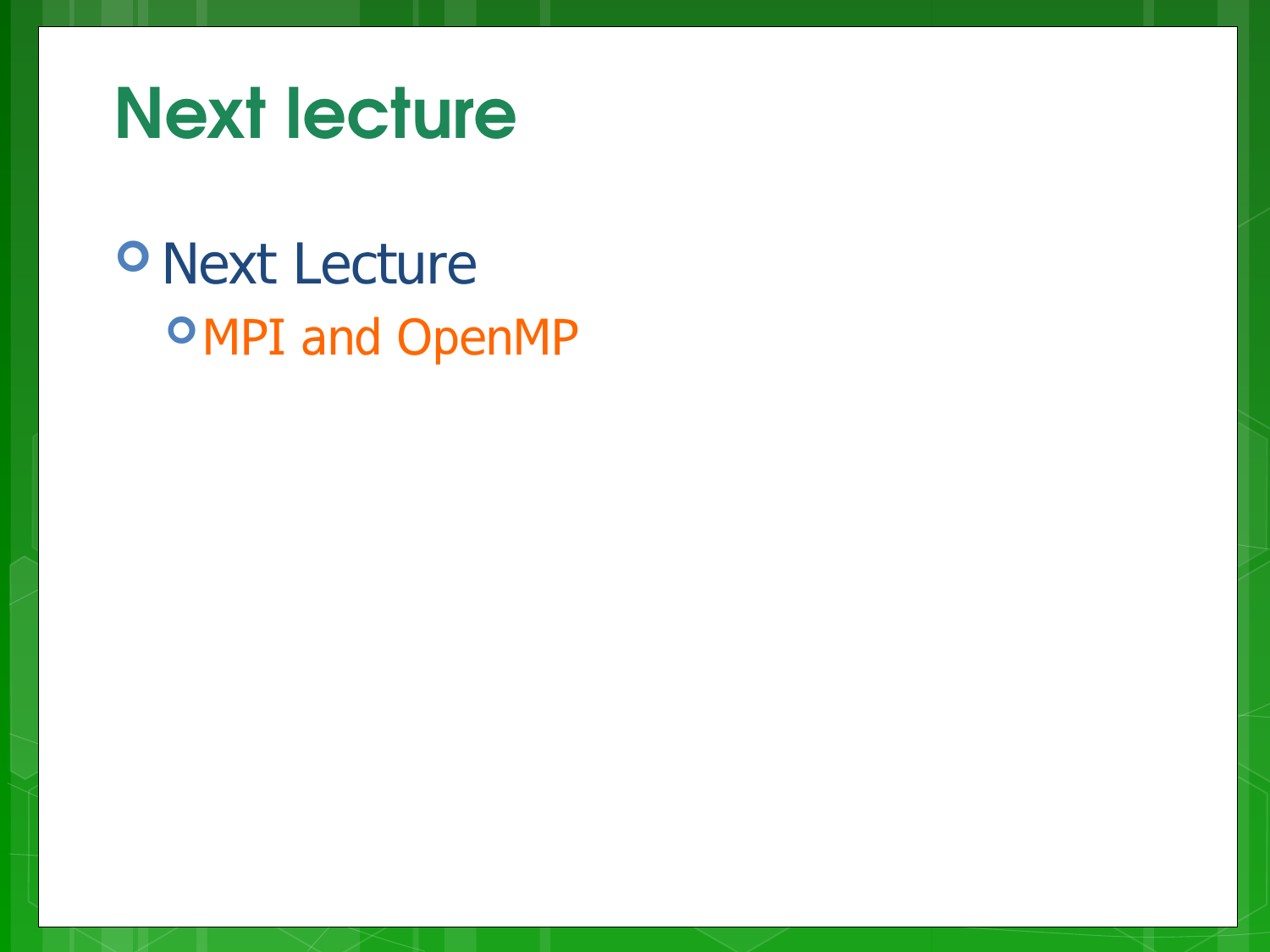

# Next lecture
Next Lecture
MPI and OpenMP